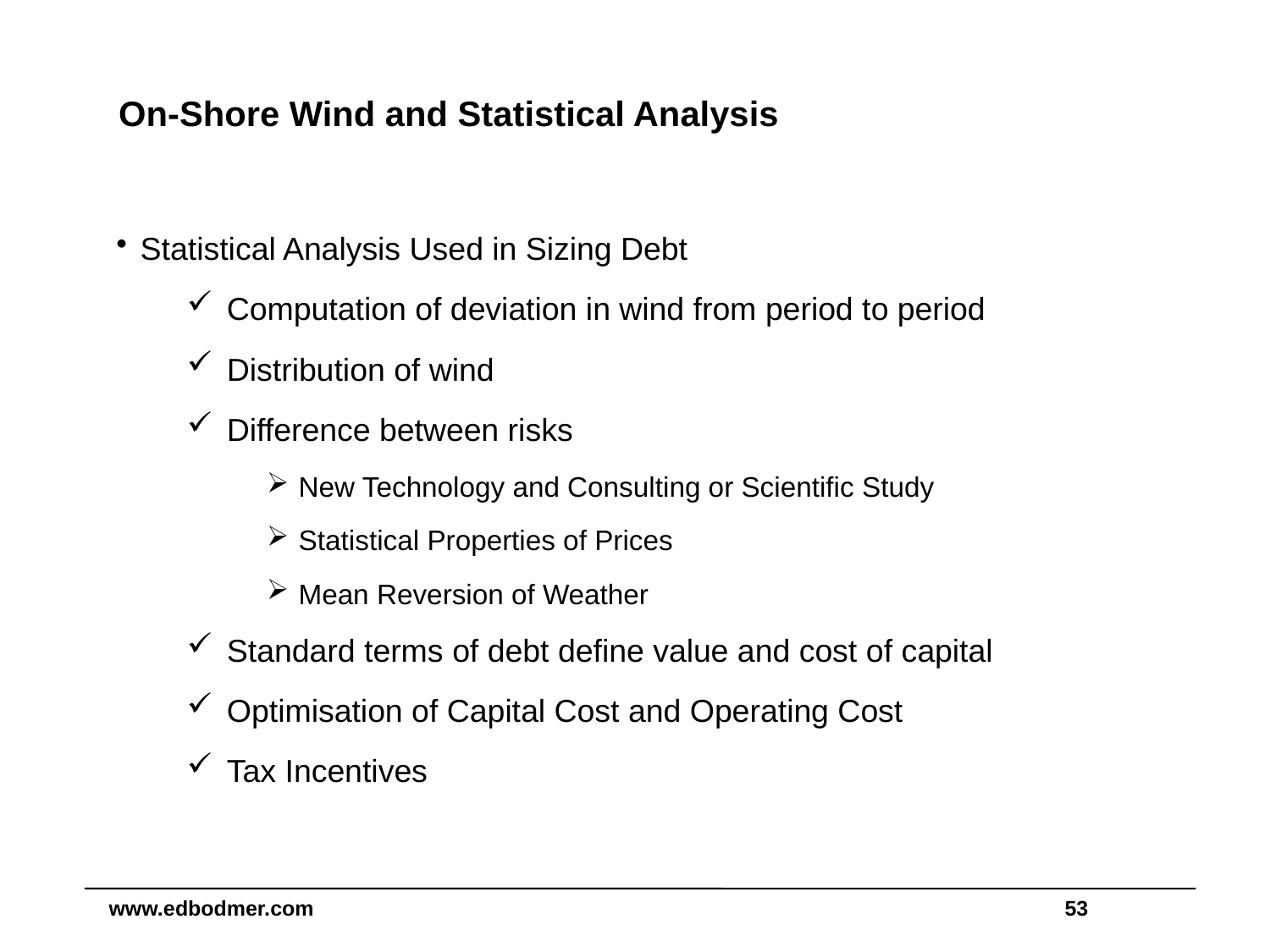

# On-Shore Wind and Statistical Analysis
Statistical Analysis Used in Sizing Debt
Computation of deviation in wind from period to period
Distribution of wind
Difference between risks
New Technology and Consulting or Scientific Study
Statistical Properties of Prices
Mean Reversion of Weather
Standard terms of debt define value and cost of capital
Optimisation of Capital Cost and Operating Cost
Tax Incentives